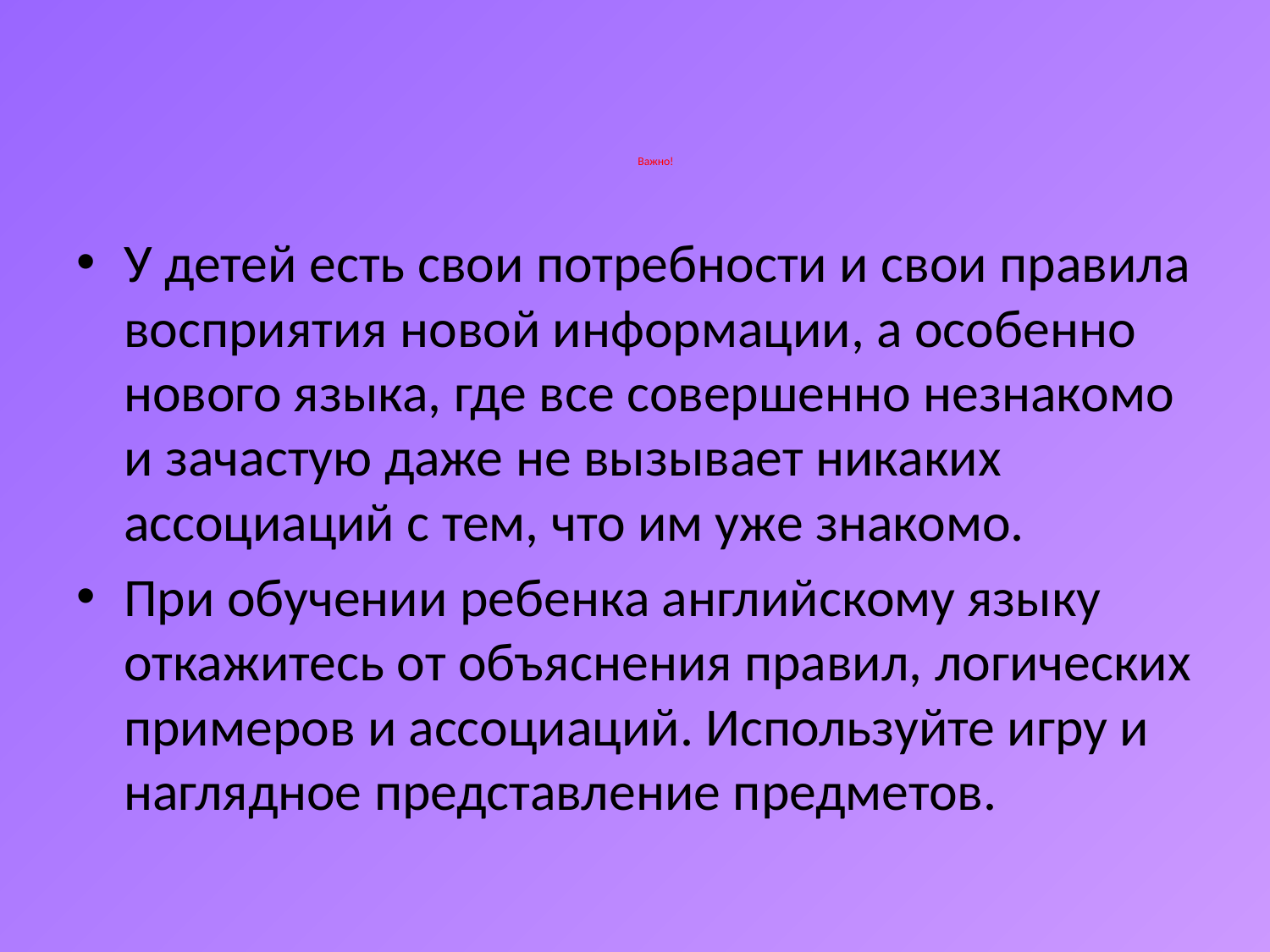

# Важно!
У детей есть свои потребности и свои правила восприятия новой информации, а особенно нового языка, где все совершенно незнакомо и зачастую даже не вызывает никаких ассоциаций с тем, что им уже знакомо.
При обучении ребенка английскому языку откажитесь от объяснения правил, логических примеров и ассоциаций. Используйте игру и наглядное представление предметов.